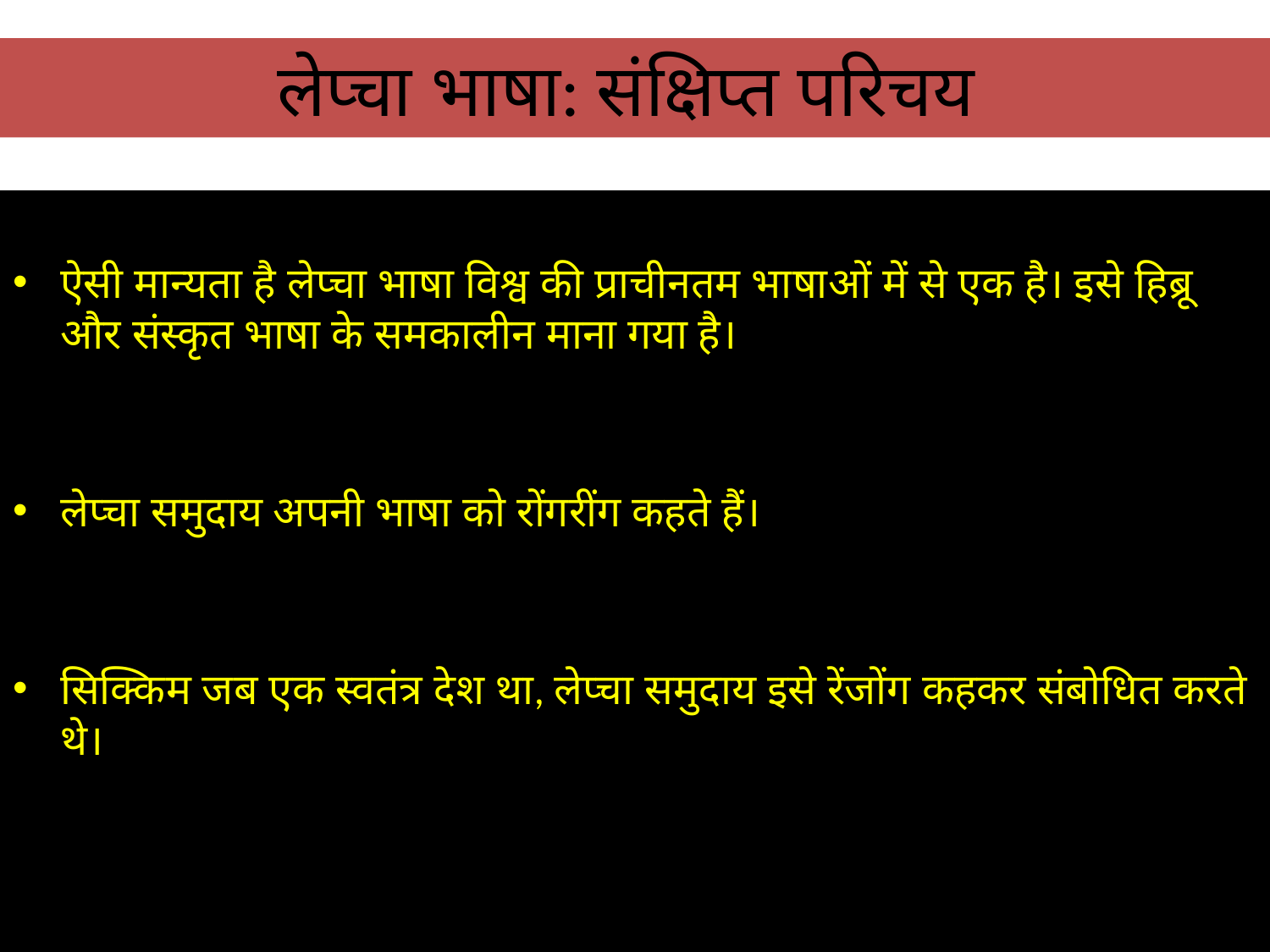

# लेप्चा भाषा: संक्षिप्त परिचय

ऐसी मान्यता है लेप्चा भाषा विश्व की प्राचीनतम भाषाओं में से एक है। इसे हिब्रू और संस्कृत भाषा के समकालीन माना गया है।

लेप्चा समुदाय अपनी भाषा को रोंगरींग कहते हैं।

सिक्किम जब एक स्वतंत्र देश था, लेप्चा समुदाय इसे रेंजोंग कहकर संबोधित करते थे।